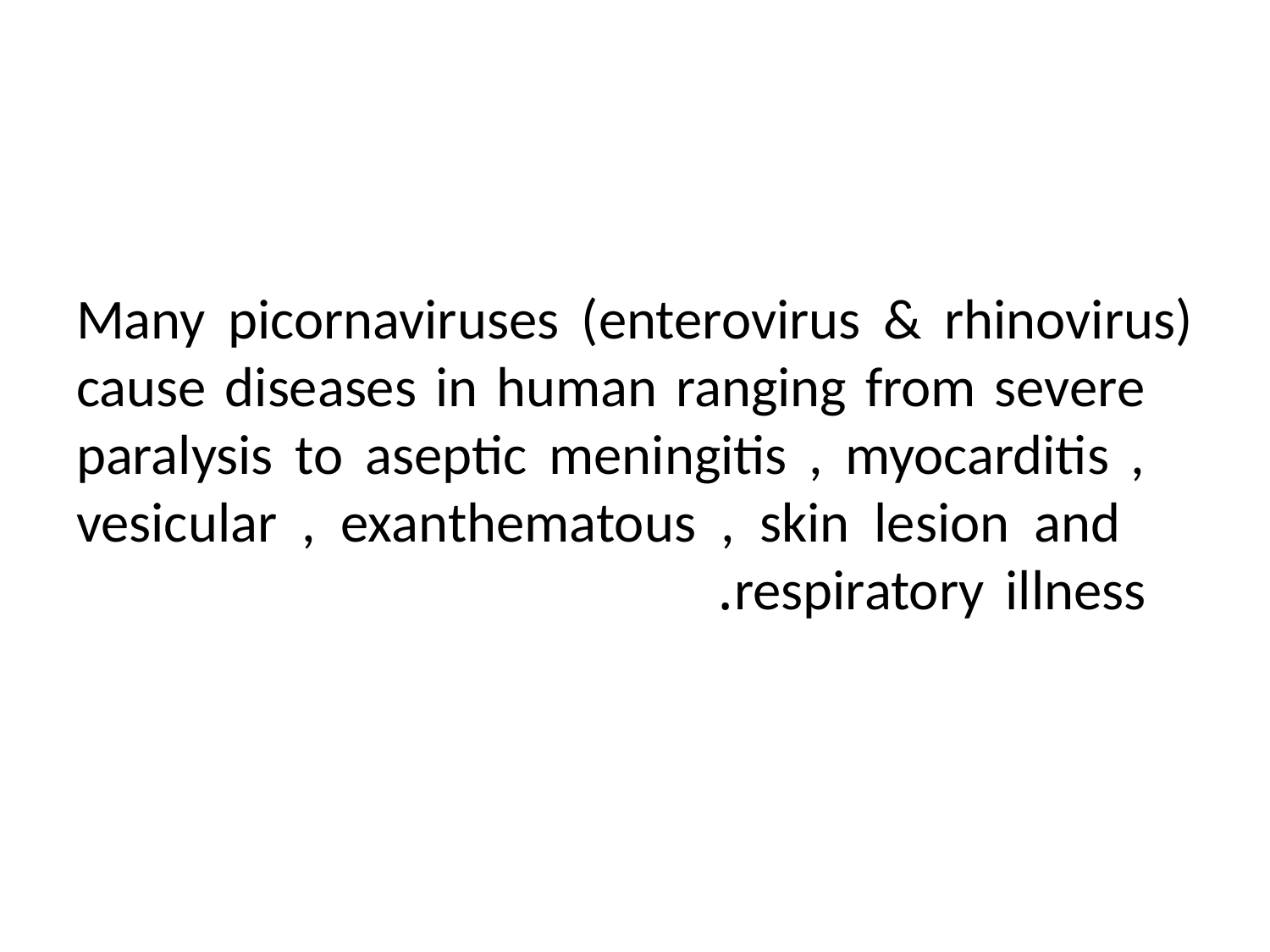

Many picornaviruses (enterovirus & rhinovirus) cause diseases in human ranging from severe paralysis to aseptic meningitis , myocarditis , vesicular , exanthematous , skin lesion and  respiratory illness.